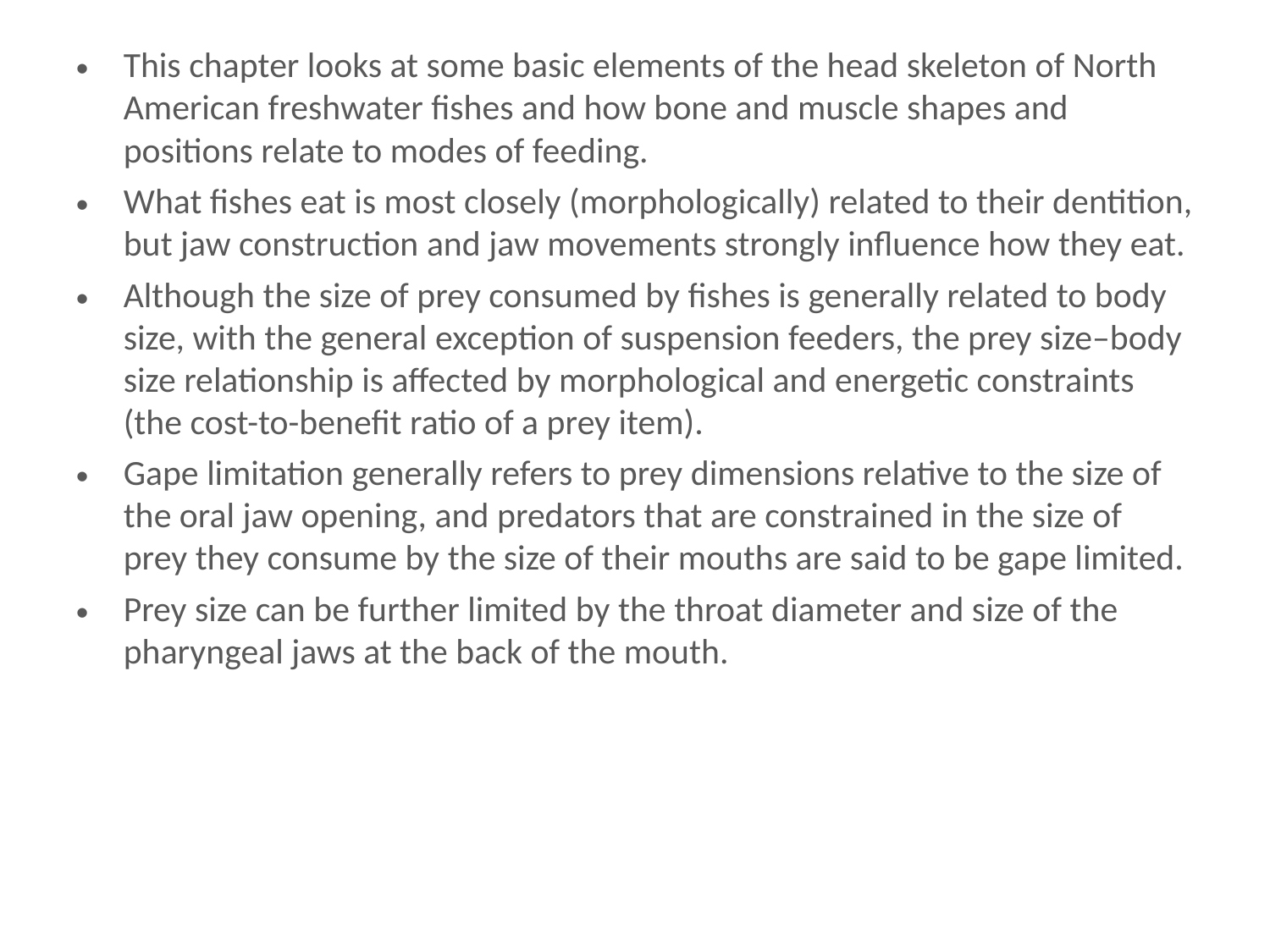

This chapter looks at some basic elements of the head skeleton of North Ameri...
This chapter looks at some basic elements of the head skeleton of North American freshwater fishes and how bone and muscle shapes and positions relate to modes of feeding.
What fishes eat is most closely (morphologically) related to their dentition, but jaw construction and jaw movements strongly influence how they eat.
Although the size of prey consumed by fishes is generally related to body size, with the general exception of suspension feeders, the prey size–body size relationship is affected by morphological and energetic constraints (the cost-to-benefit ratio of a prey item).
Gape limitation generally refers to prey dimensions relative to the size of the oral jaw opening, and predators that are constrained in the size of prey they consume by the size of their mouths are said to be gape limited.
Prey size can be further limited by the throat diameter and size of the pharyngeal jaws at the back of the mouth.